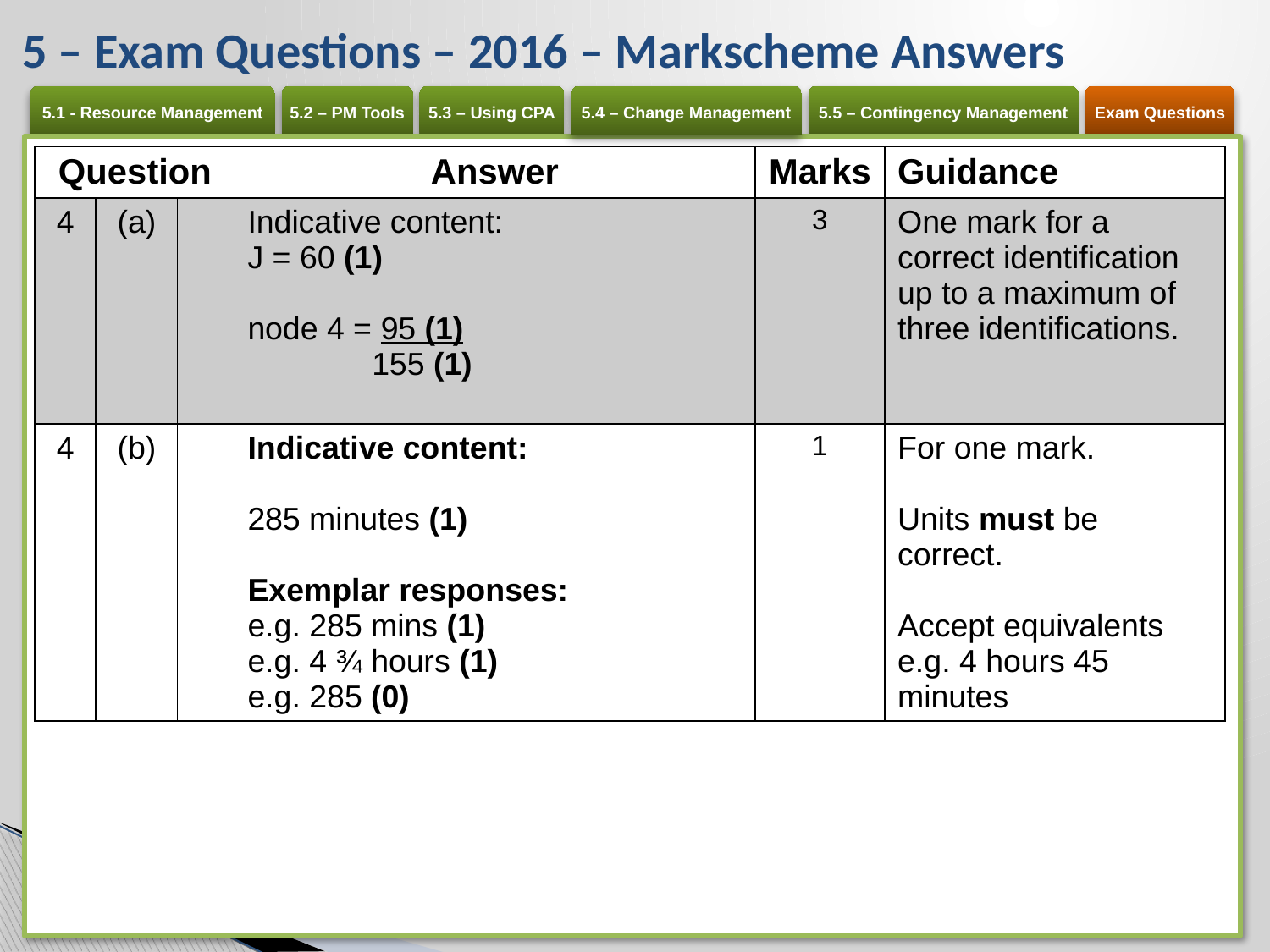

# 5 – Exam Questions – 2016 – Markscheme Answers
| Question |  |  | Answer | Marks | Guidance |
| --- | --- | --- | --- | --- | --- |
| 4 | (a) |  | Indicative content: J = 60 (1) node 4 = 95 (1) 155 (1) | 3 | One mark for a correct identification up to a maximum of three identifications. |
| 4 | (b) |  | Indicative content: 285 minutes (1) Exemplar responses: e.g. 285 mins (1) e.g. 4 ¾ hours (1) e.g. 285 (0) | 1 | For one mark. Units must be correct. Accept equivalents e.g. 4 hours 45 minutes |